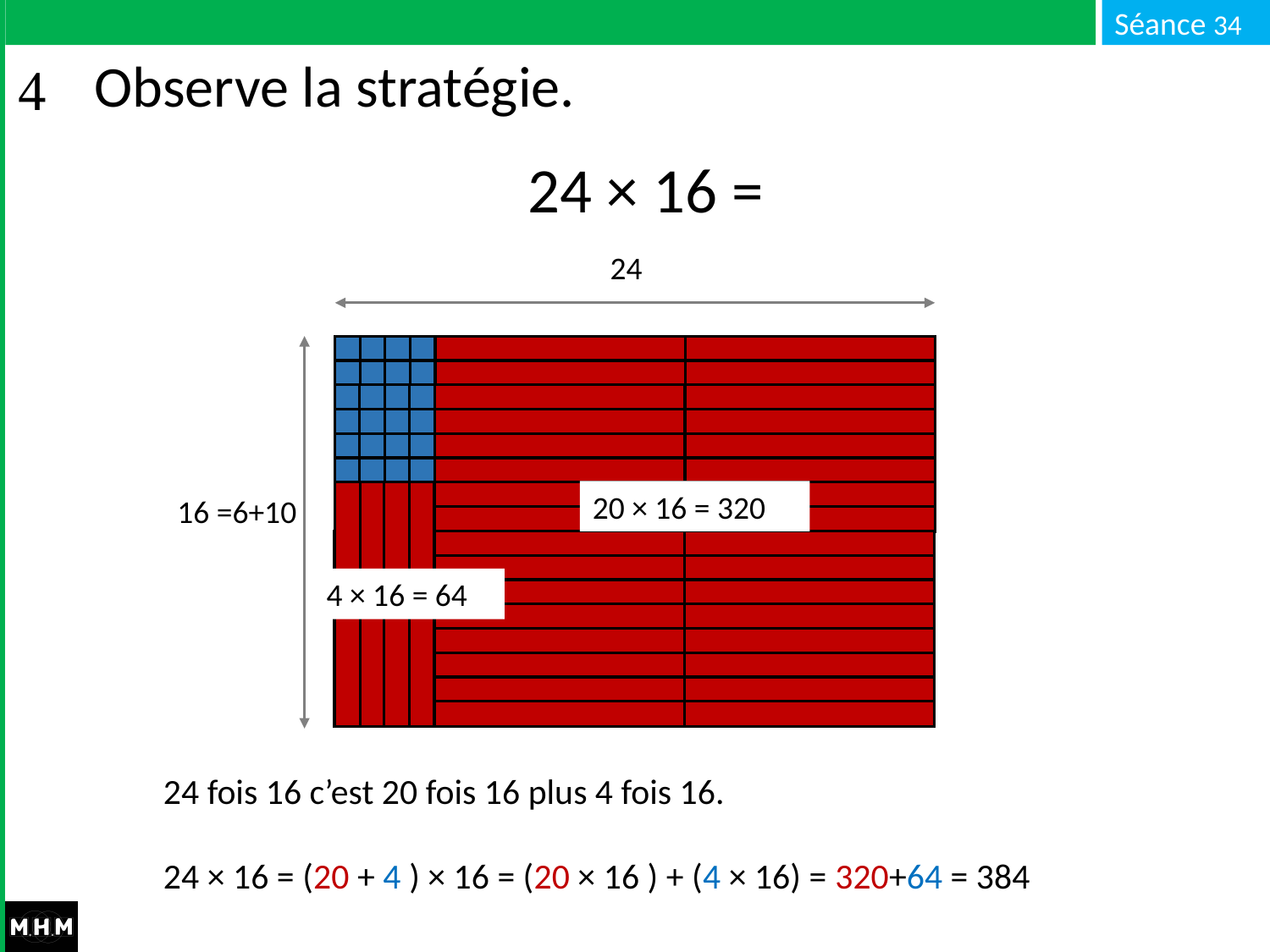

# Observe la stratégie.
24 × 16 =

24

20 × 16 = 320

16 =6+10

4 × 16 = 64

24 fois 16 c’est 20 fois 16 plus 4 fois 16.

24 × 16 = (20 + 4 ) × 16 = (20 × 16 ) + (4 × 16) = 320+64 = 384